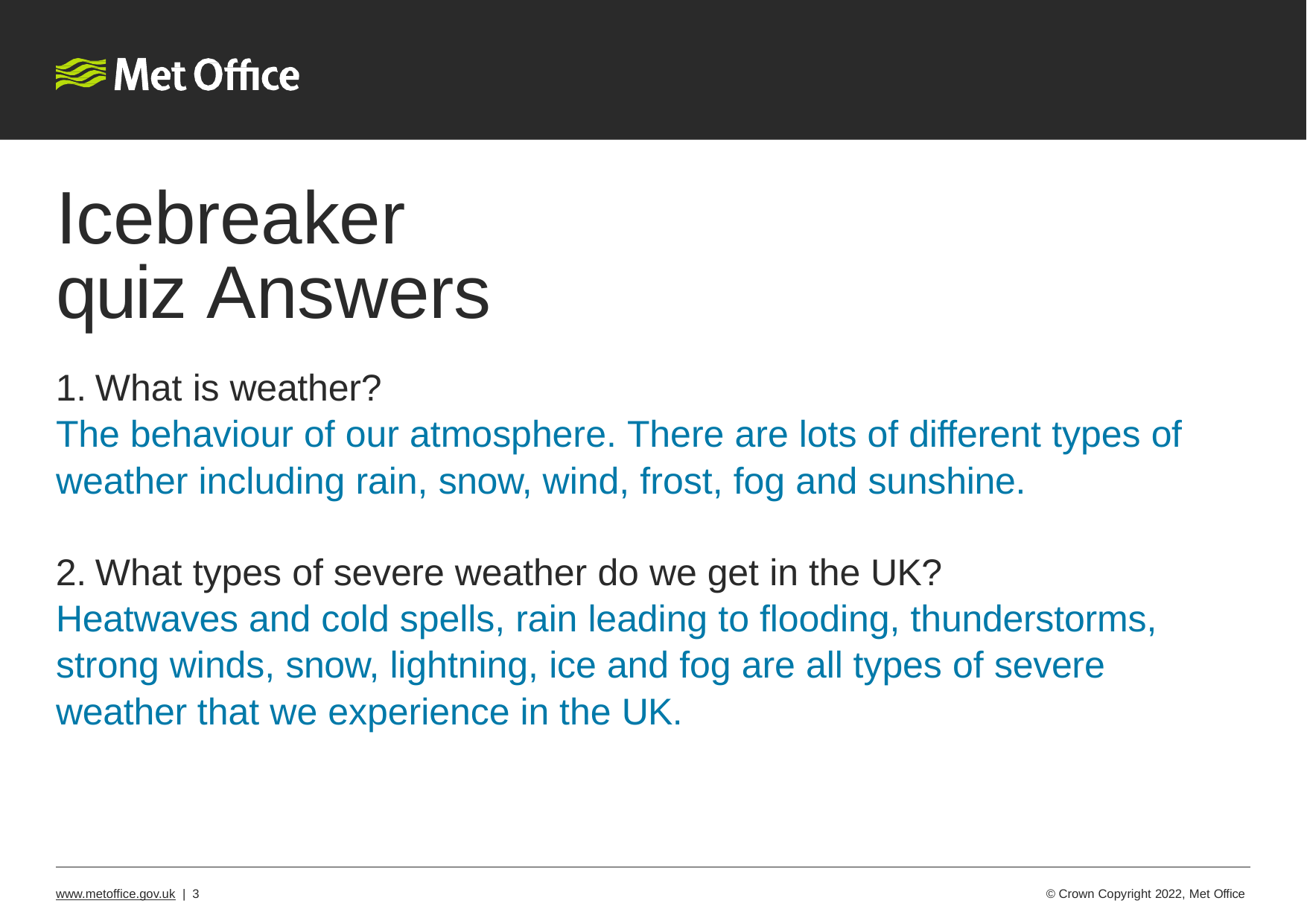

# Icebreaker	quiz Answers
What is weather?
The behaviour of our atmosphere. There are lots of different types of weather including rain, snow, wind, frost, fog and sunshine.

What types of severe weather do we get in the UK?
Heatwaves and cold spells, rain leading to flooding, thunderstorms, strong winds, snow, lightning, ice and fog are all types of severe weather that we experience in the UK.
www.metoffice.gov.uk | 3
© Crown Copyright 2022, Met Office